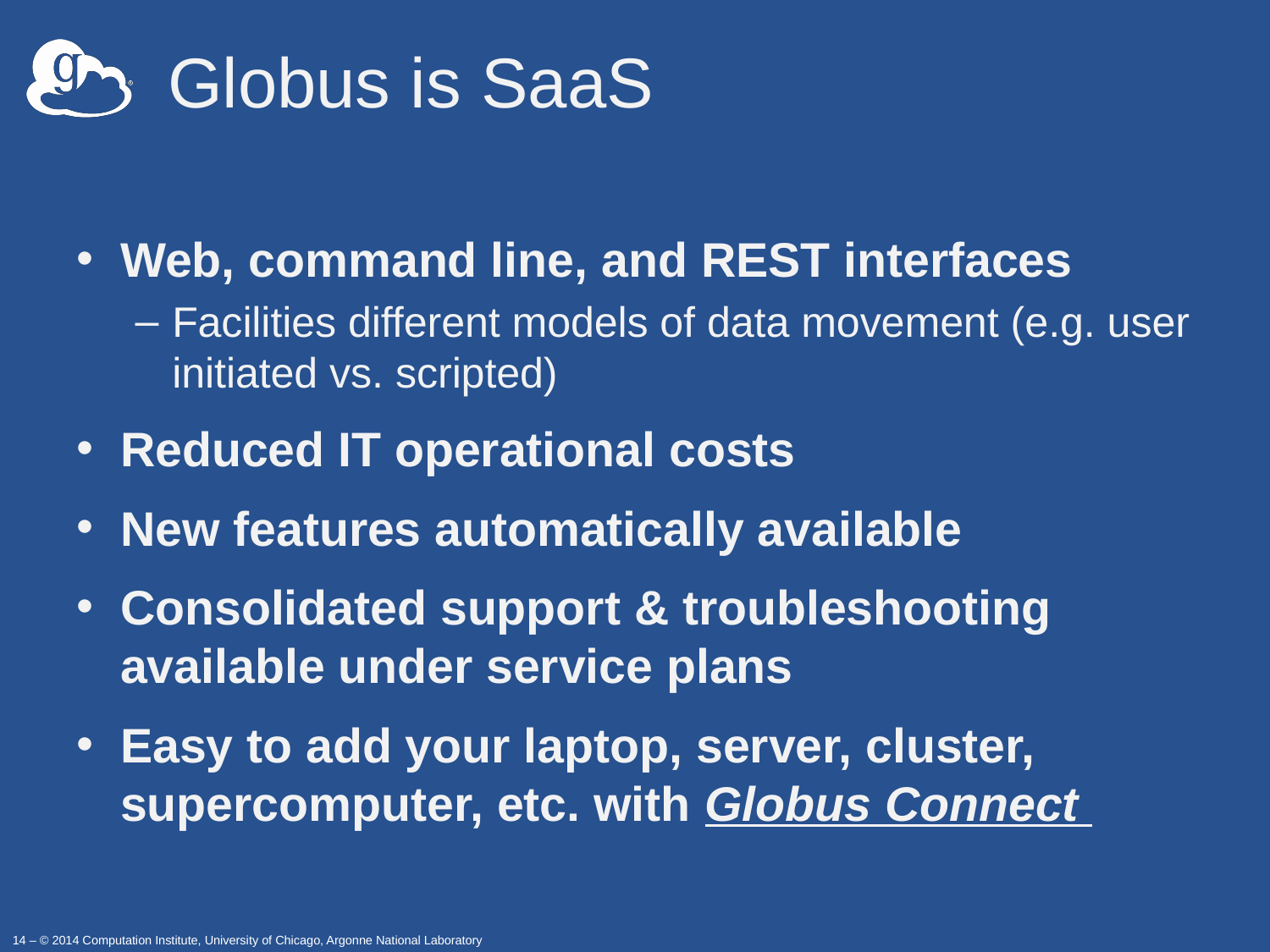

# Globus is SaaS
Web, command line, and REST interfaces
Facilities different models of data movement (e.g. user initiated vs. scripted)
Reduced IT operational costs
New features automatically available
Consolidated support & troubleshooting available under service plans
Easy to add your laptop, server, cluster, supercomputer, etc. with Globus Connect
14 – © 2014 Computation Institute, University of Chicago, Argonne National Laboratory